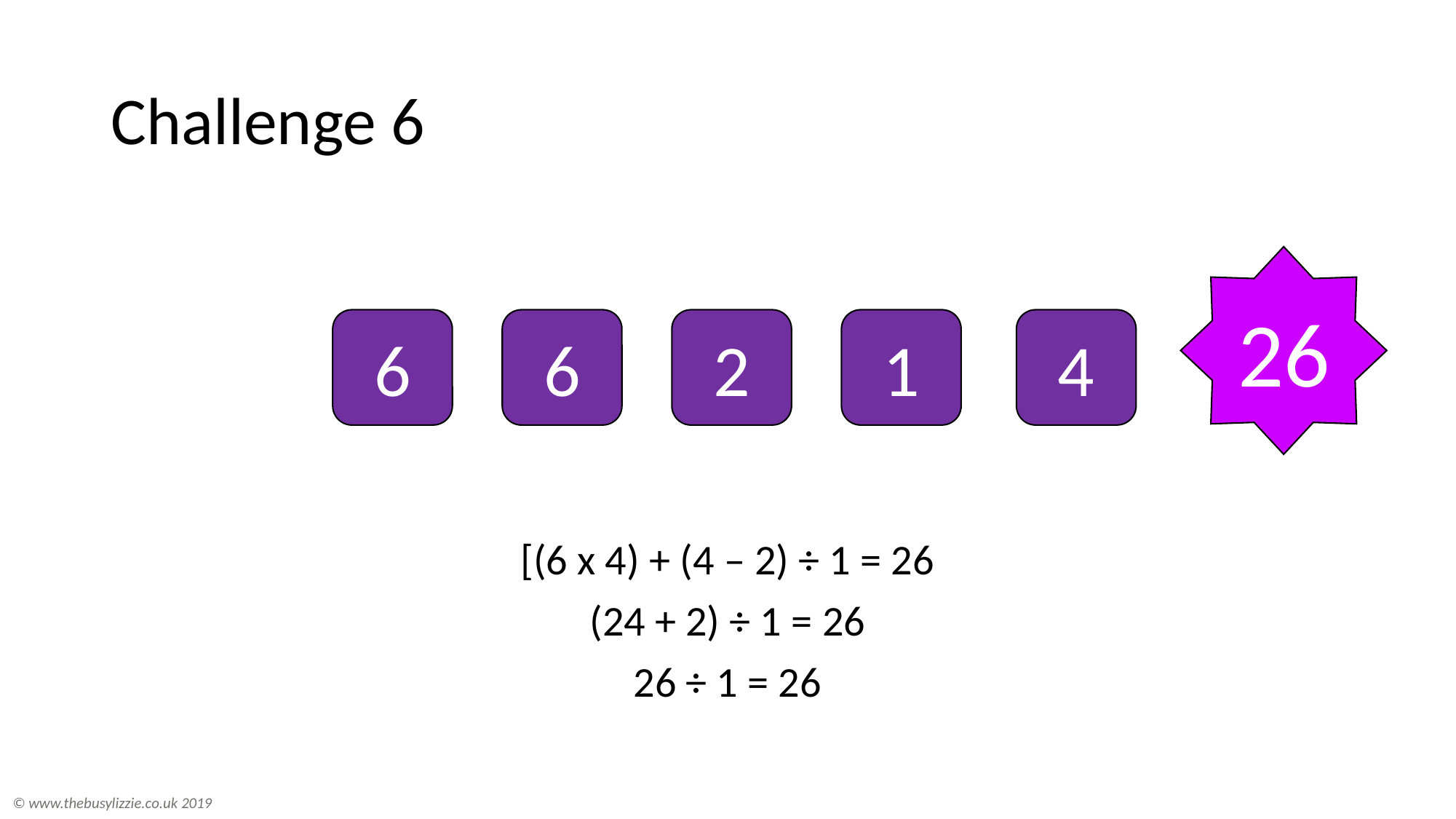

# Challenge 6
26
1
4
6
6
2
[(6 x 4) + (4 – 2) ÷ 1 = 26
(24 + 2) ÷ 1 = 26
26 ÷ 1 = 26
© www.thebusylizzie.co.uk 2019